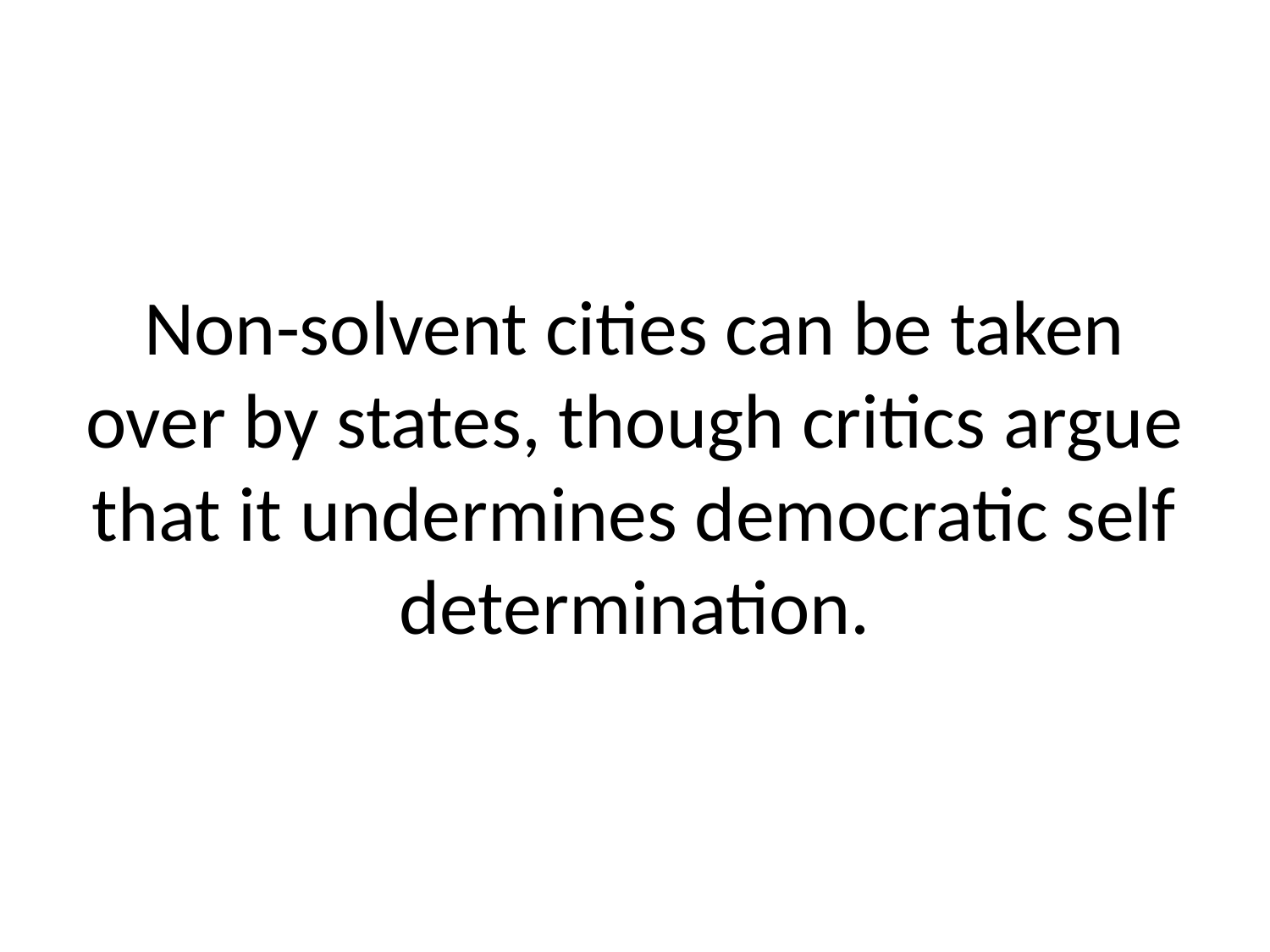

# Non-solvent cities can be taken over by states, though critics argue that it undermines democratic self determination.